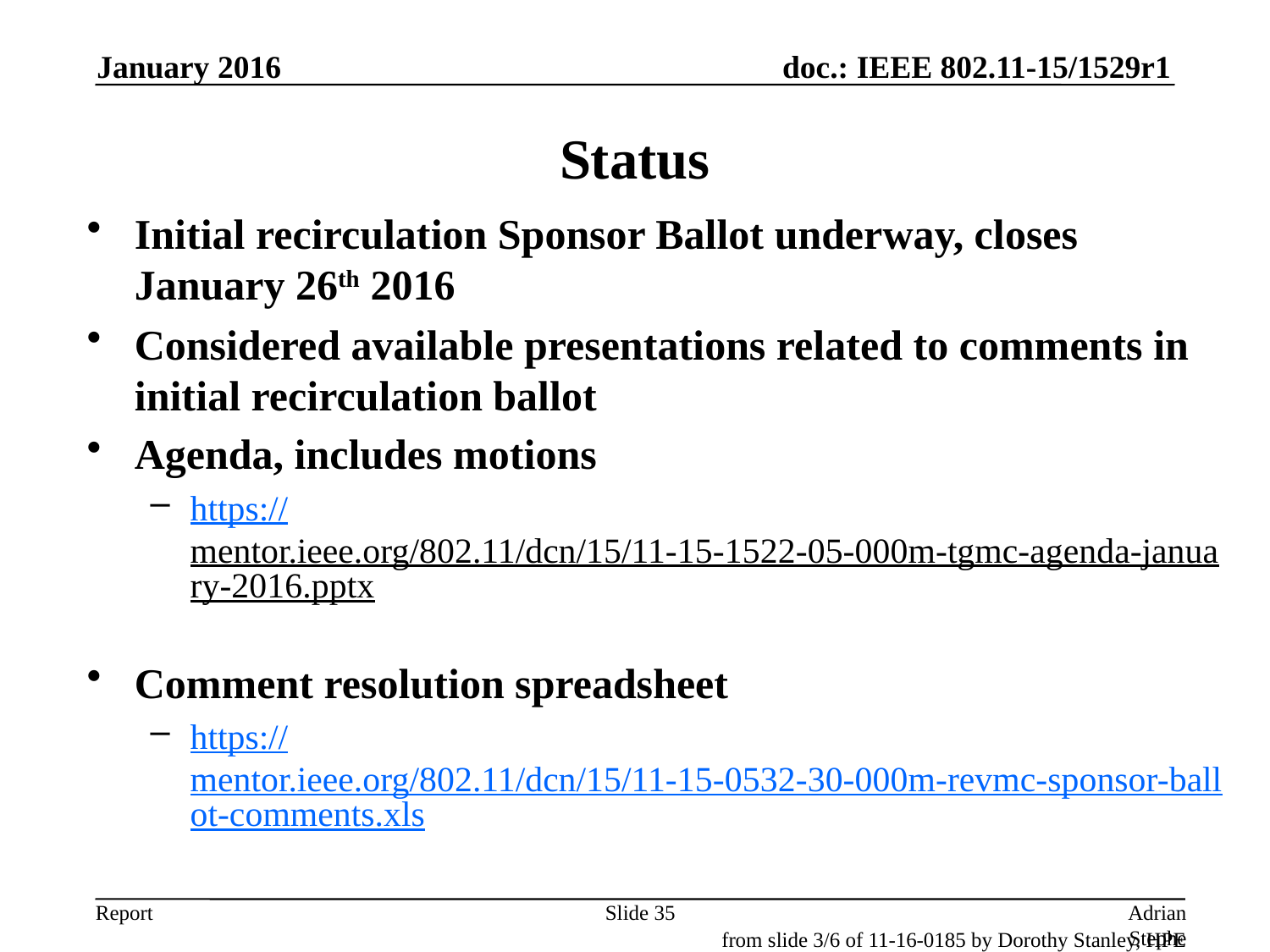

January 2016
# Status
Initial recirculation Sponsor Ballot underway, closes January 26th 2016
Considered available presentations related to comments in initial recirculation ballot
Agenda, includes motions
https://mentor.ieee.org/802.11/dcn/15/11-15-1522-05-000m-tgmc-agenda-january-2016.pptx
Comment resolution spreadsheet
https://mentor.ieee.org/802.11/dcn/15/11-15-0532-30-000m-revmc-sponsor-ballot-comments.xls
Slide 35
Adrian Stephens, Intel Corporation
from slide 3/6 of 11-16-0185 by Dorothy Stanley, HPE